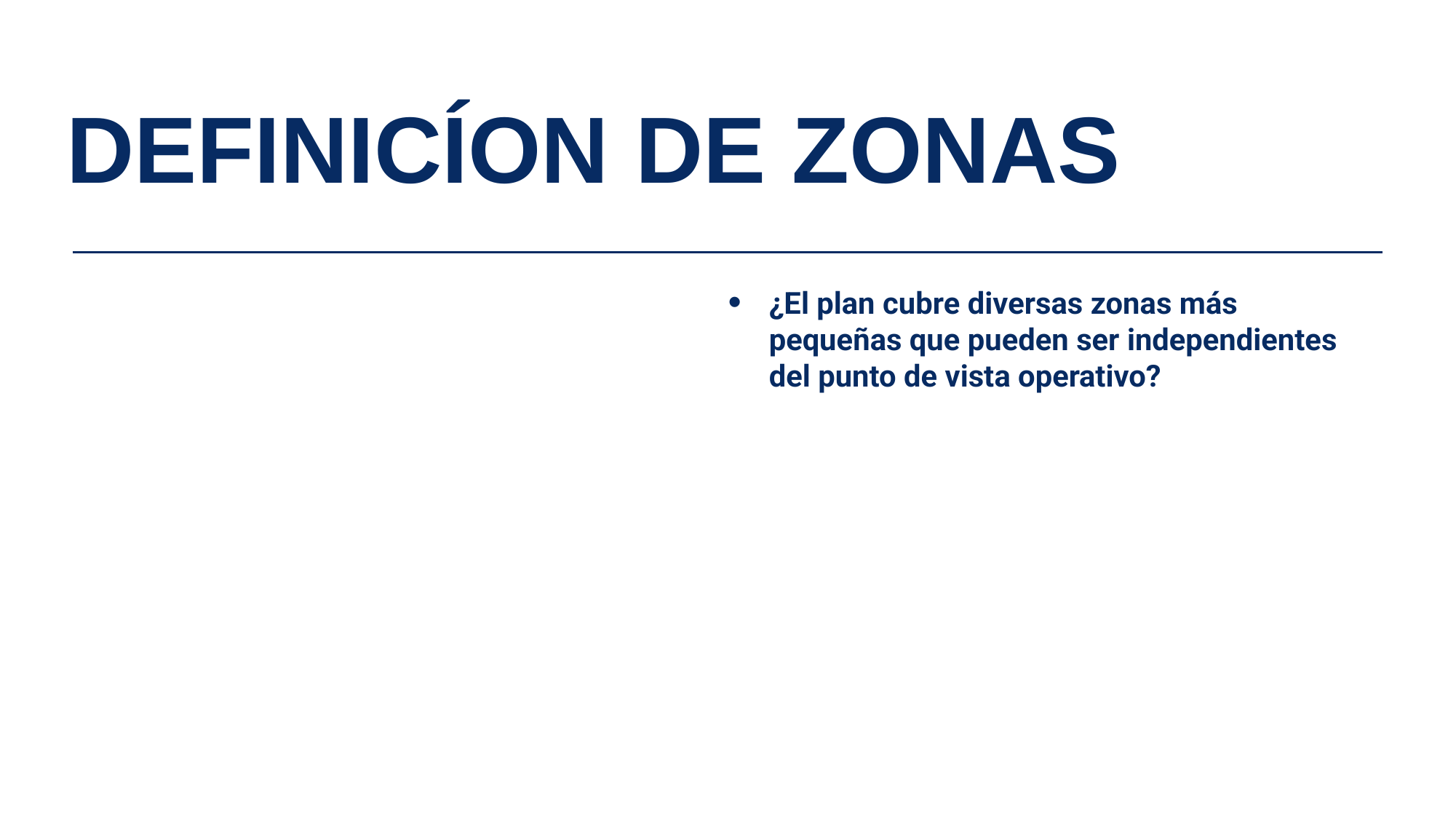

DEFINICÍON DE ZONAS
¿El plan cubre diversas zonas más pequeñas que pueden ser independientes del punto de vista operativo?